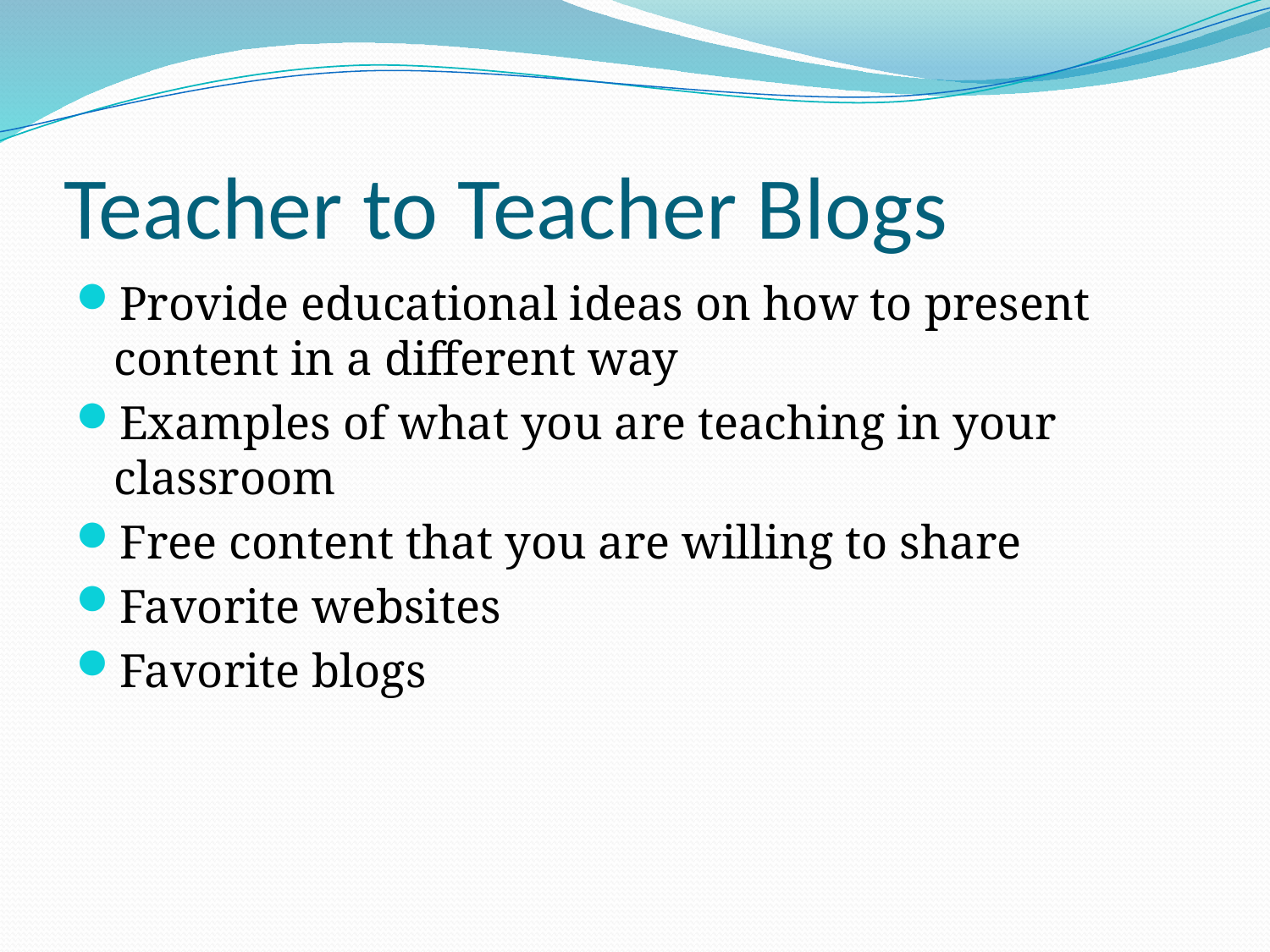

# Teacher to Teacher Blogs
Provide educational ideas on how to present content in a different way
Examples of what you are teaching in your classroom
Free content that you are willing to share
Favorite websites
Favorite blogs